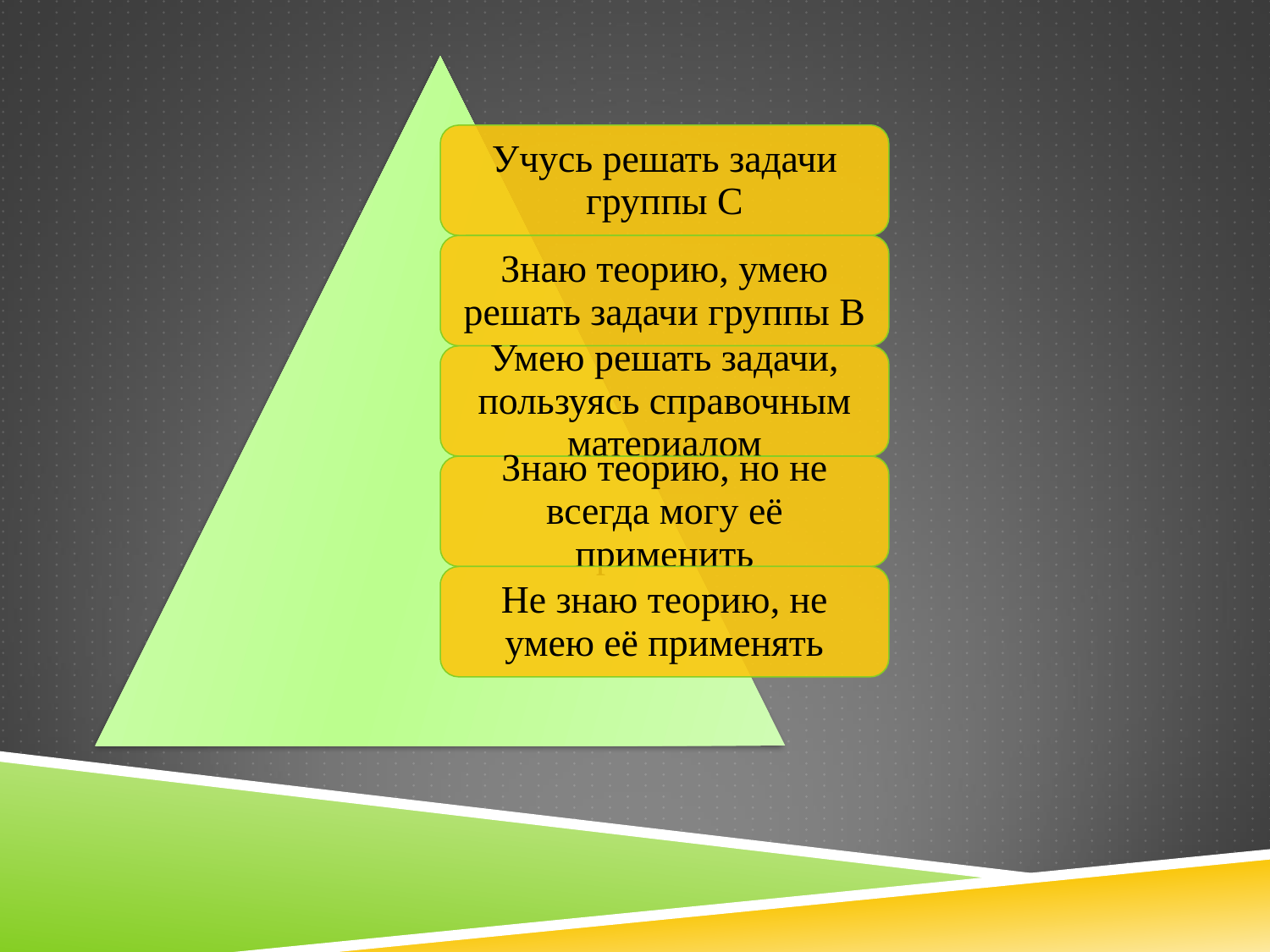

Знаю теорию, умею решать задачи группы В
Умею решать задачи, пользуясь справочным материалом
Знаю теорию, но не всегда могу её применить
Не знаю теорию, не умею её применять
Учусь решать задачи группы С